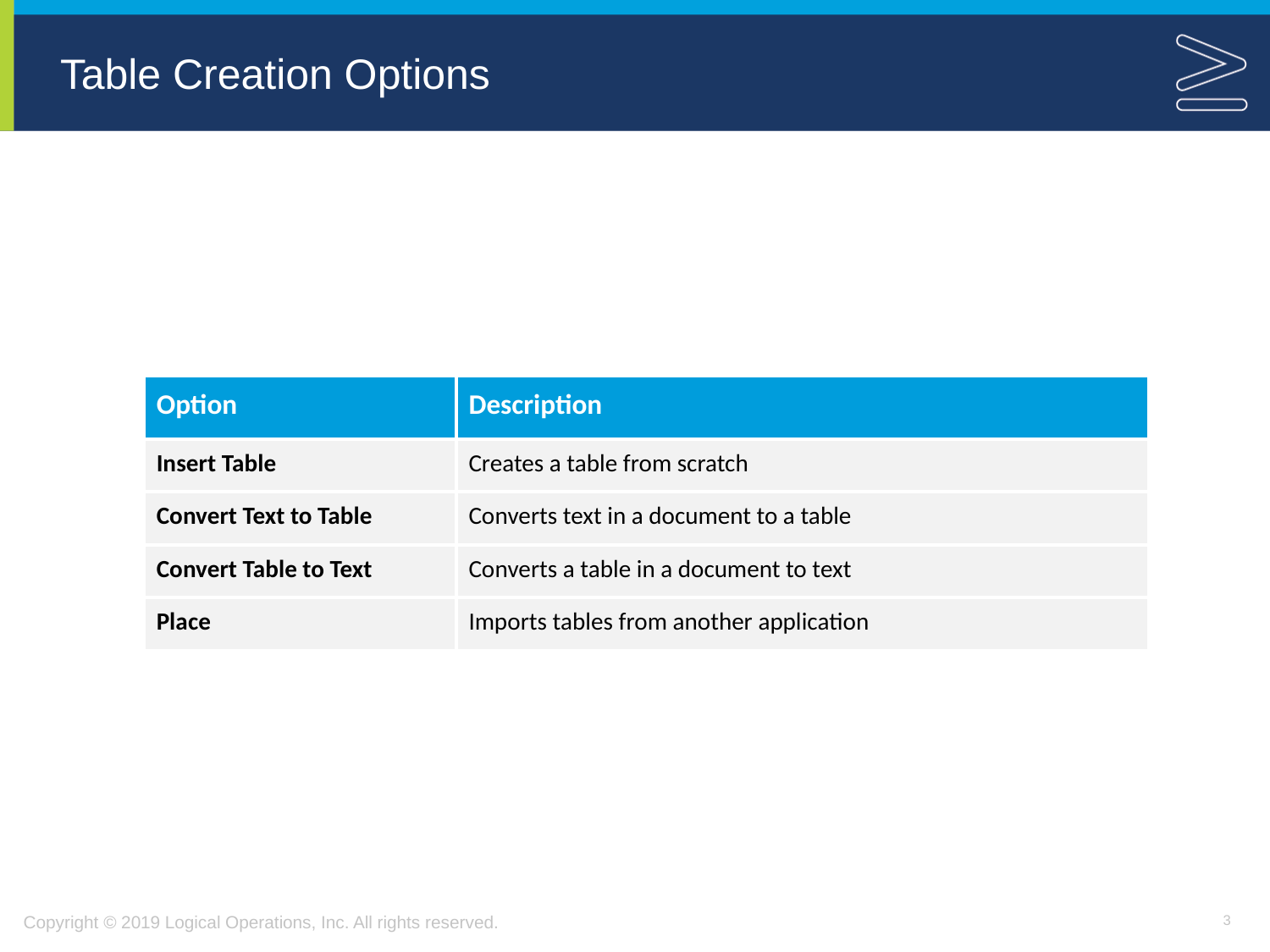

# Table Creation Options
| Option | Description |
| --- | --- |
| Insert Table | Creates a table from scratch |
| Convert Text to Table | Converts text in a document to a table |
| Convert Table to Text | Converts a table in a document to text |
| Place | Imports tables from another application |
3